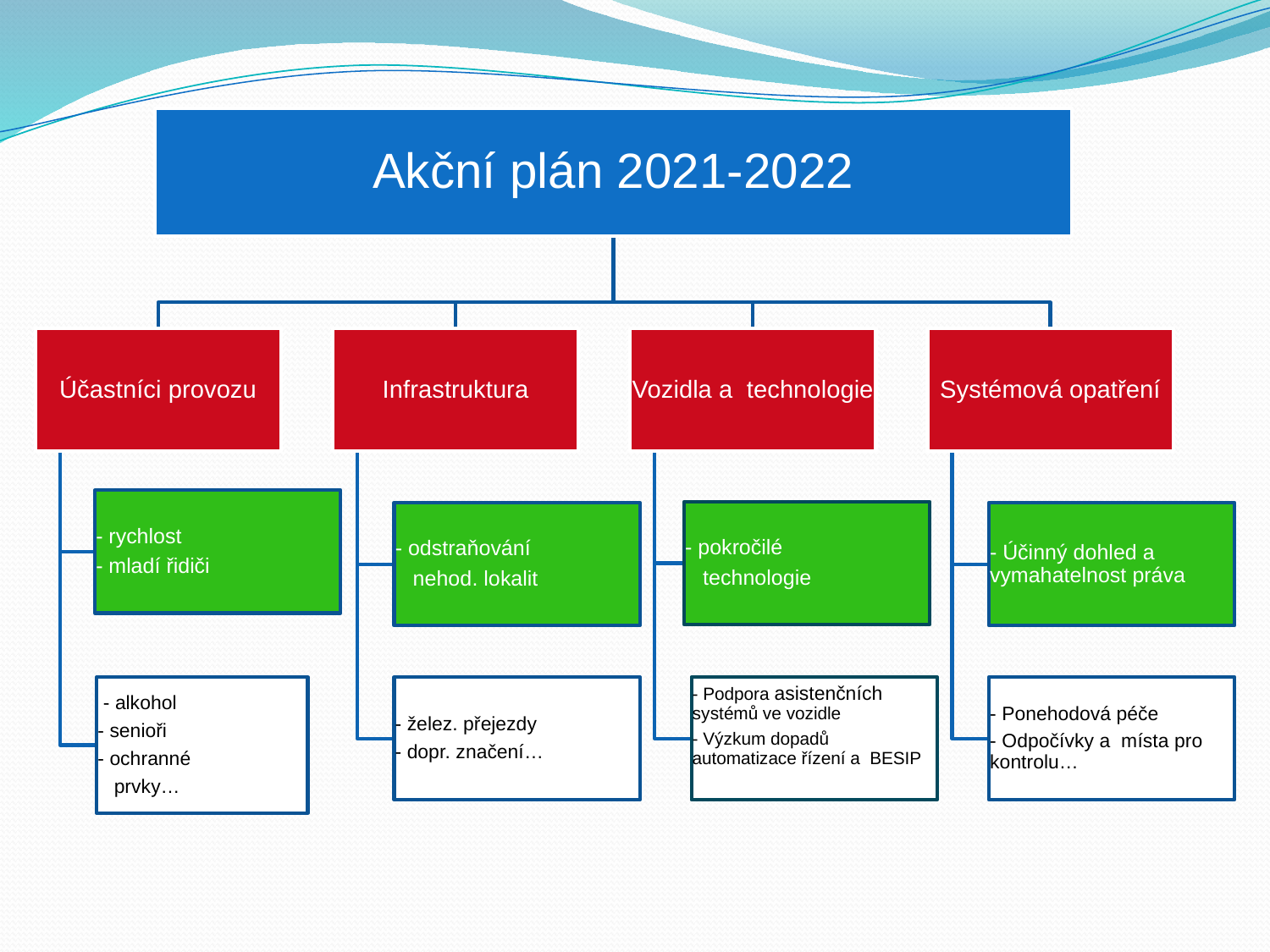

Akční plán 2021-2022
Účastníci provozu
- rychlost
- mladí řidiči
 - alkohol
- senioři
- ochranné
   prvky…
Infrastruktura
- odstraňování
   nehod. lokalit
- želez. přejezdy
- dopr. značení…
Vozidla a  technologie
- pokročilé
   technologie
- Podpora asistenčních systémů ve vozidle
- Výzkum dopadů automatizace řízení a  BESIP

Systémová opatření
- Účinný dohled a  vymahatelnost práva
- Ponehodová péče
- Odpočívky a  místa pro kontrolu…